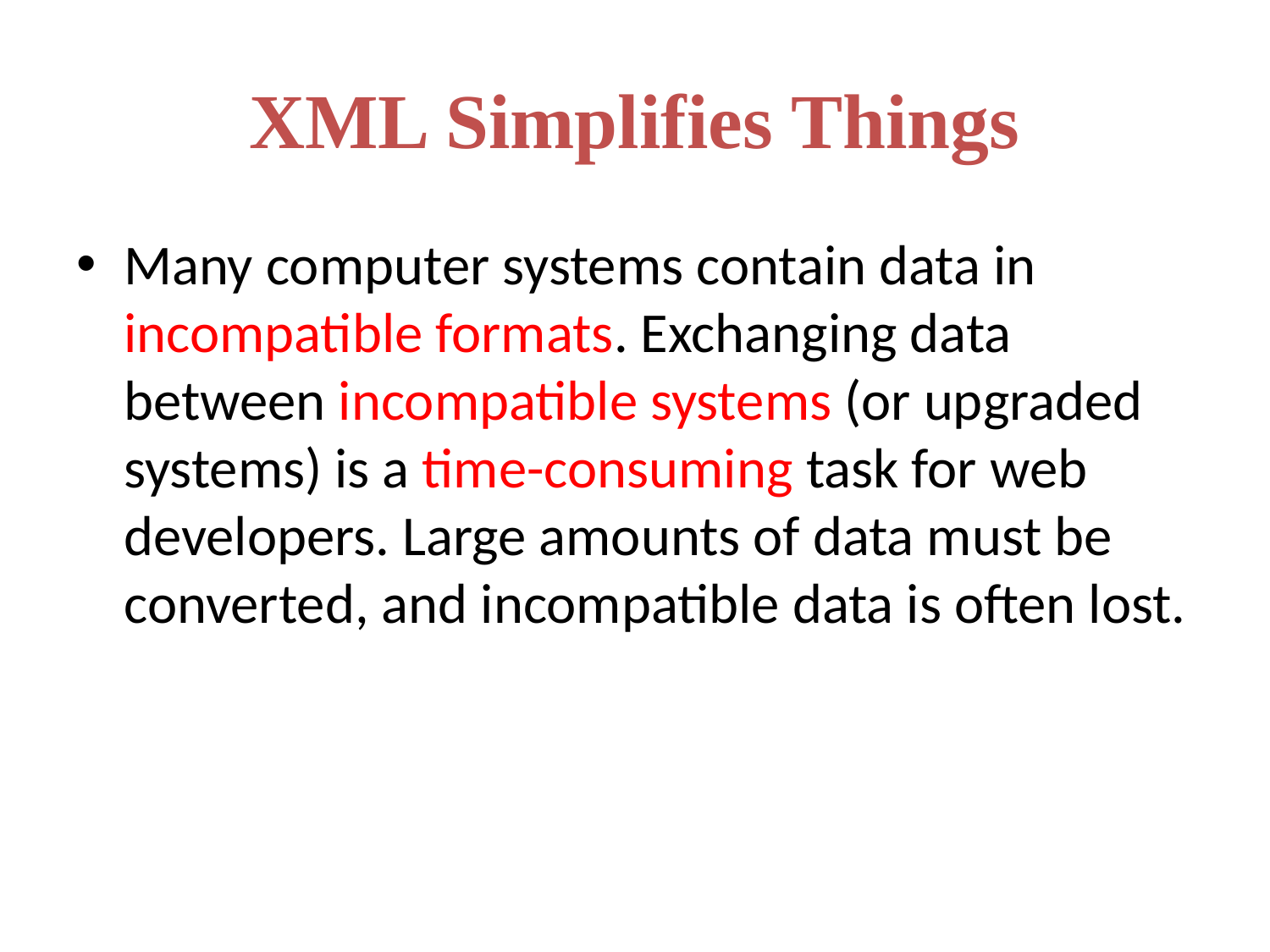

# XML Simplifies Things
Many computer systems contain data in incompatible formats. Exchanging data between incompatible systems (or upgraded systems) is a time-consuming task for web developers. Large amounts of data must be converted, and incompatible data is often lost.